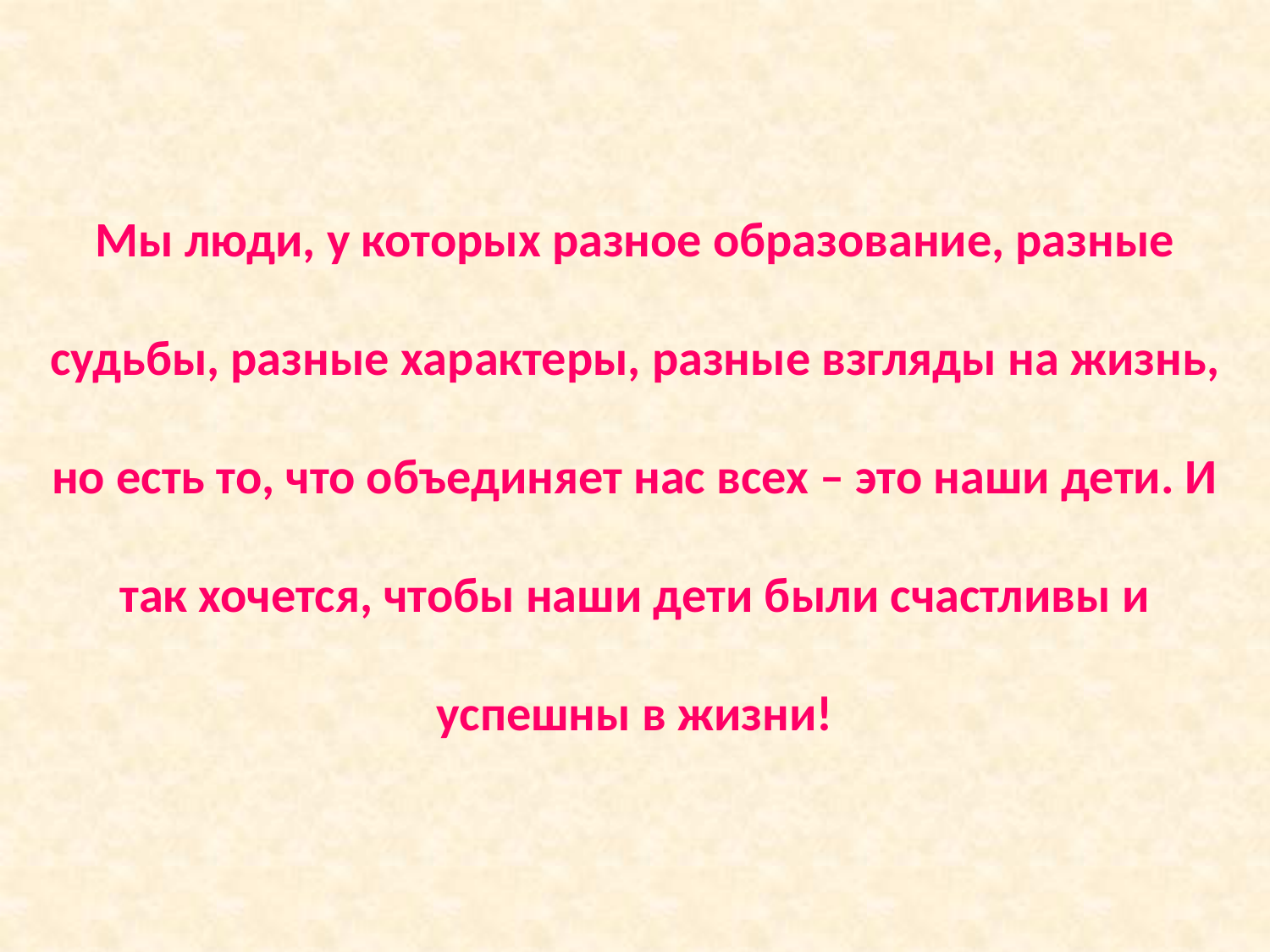

# Мы люди, у которых разное образование, разные судьбы, разные характеры, разные взгляды на жизнь, но есть то, что объединяет нас всех – это наши дети. И так хочется, чтобы наши дети были счастливы и успешны в жизни!